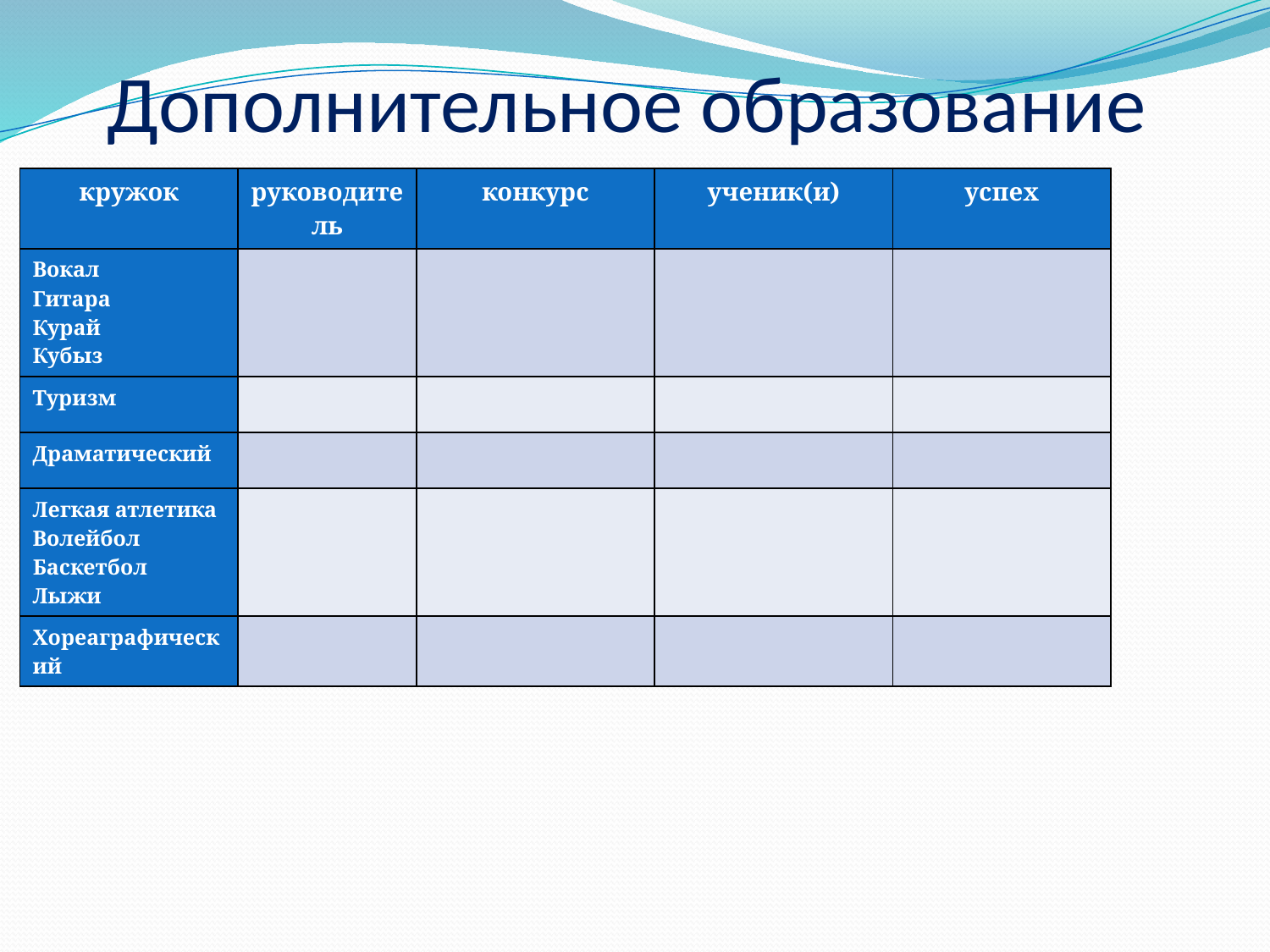

# Дополнительное образование
| кружок | руководитель | конкурс | ученик(и) | успех |
| --- | --- | --- | --- | --- |
| Вокал Гитара Курай Кубыз |  |  |  |  |
| Туризм |  |  |  |  |
| Драматический |  |  |  |  |
| Легкая атлетика Волейбол Баскетбол Лыжи |  |  |  |  |
| Хореаграфический |  |  |  |  |